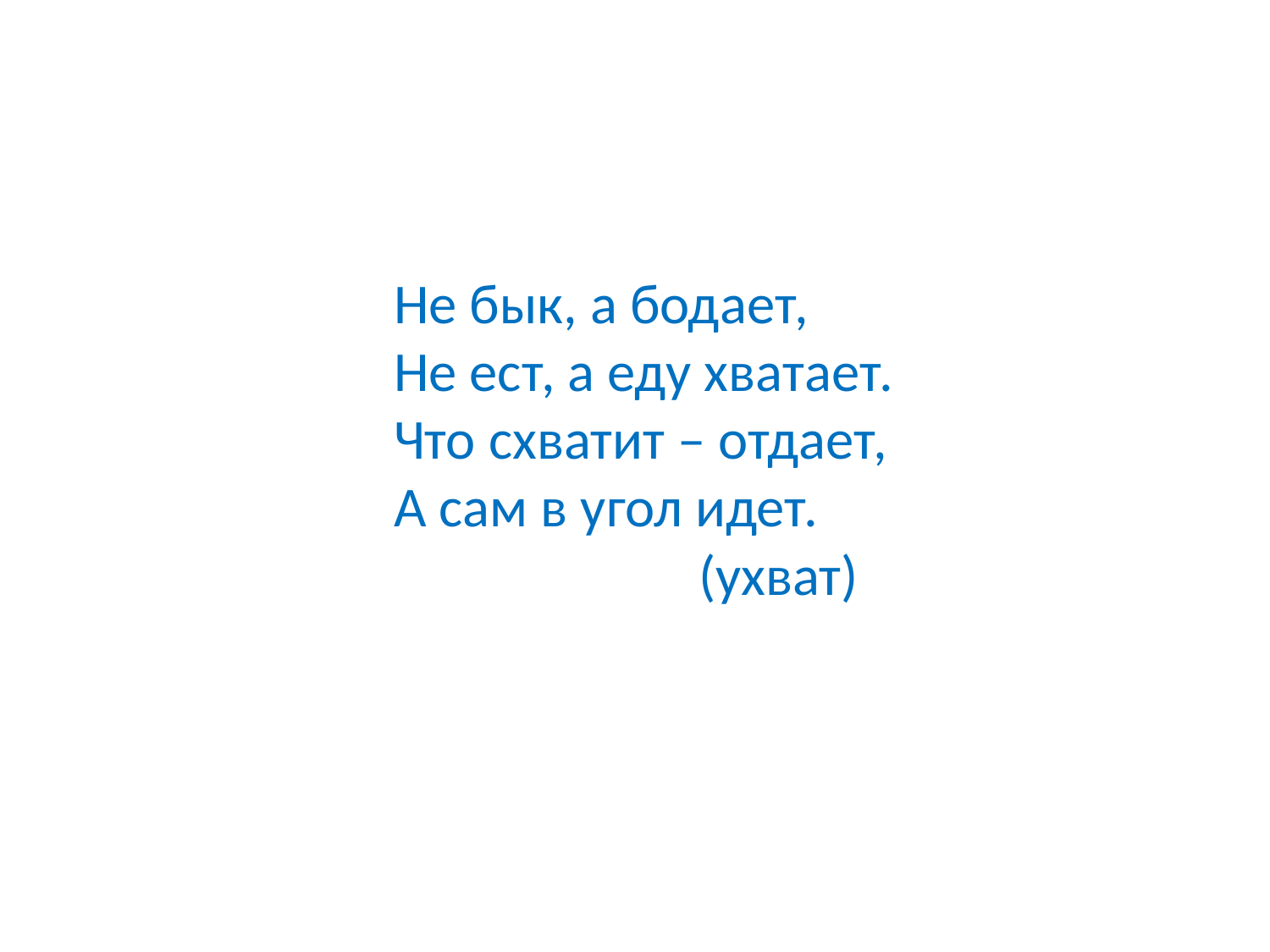

Не бык, а бодает,
Не ест, а еду хватает.
Что схватит – отдает,
А сам в угол идет.
                        (ухват)